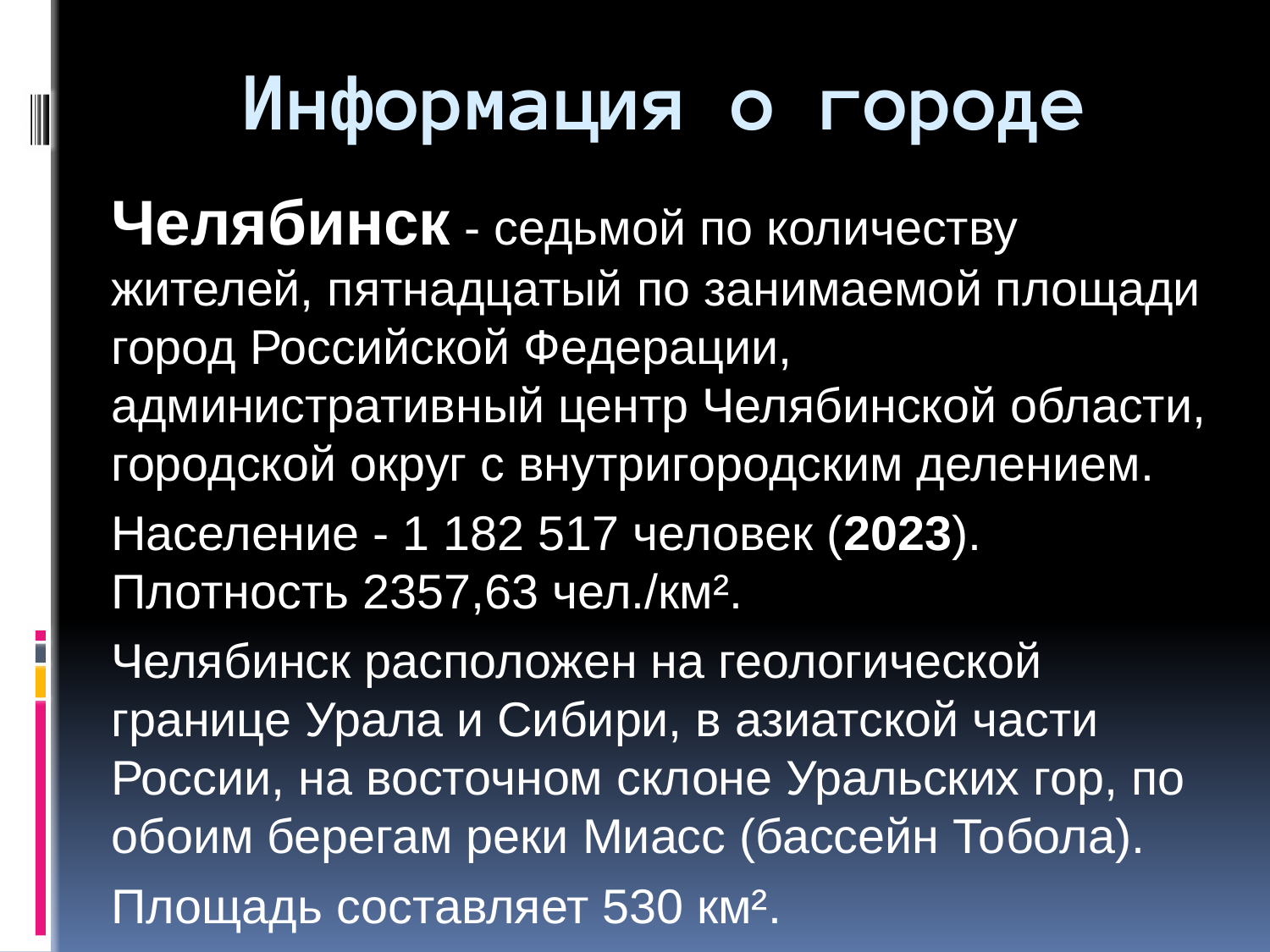

# Информация о городе
Челябинск - седьмой по количеству жителей, пятнадцатый по занимаемой площади город Российской Федерации, административный центр Челябинской области, городской округ с внутригородским делением.
Население - 1 182 517 человек (2023). Плотность 2357,63 чел./км².
Челябинск расположен на геологической границе Урала и Сибири, в азиатской части России, на восточном склоне Уральских гор, по обоим берегам реки Миасс (бассейн Тобола).
Площадь составляет 530 км².